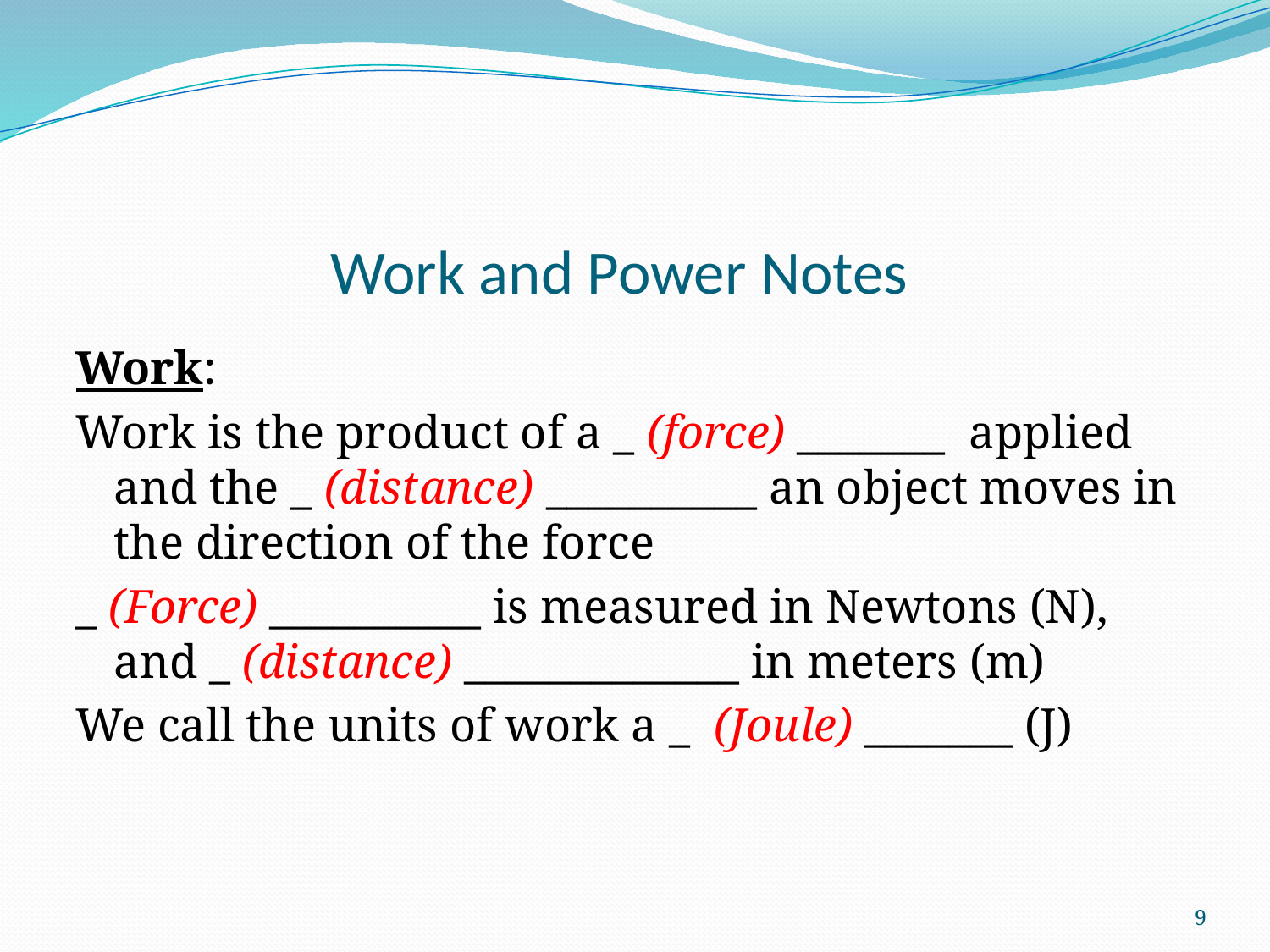

# Work and Power Notes

Work:
Work is the product of a _ (force) _______  applied and the _ (distance) __________ an object moves in the direction of the force
_ (Force) __________ is measured in Newtons (N), and _ (distance) _____________ in meters (m)
We call the units of work a _  (Joule) _______ (J)

9